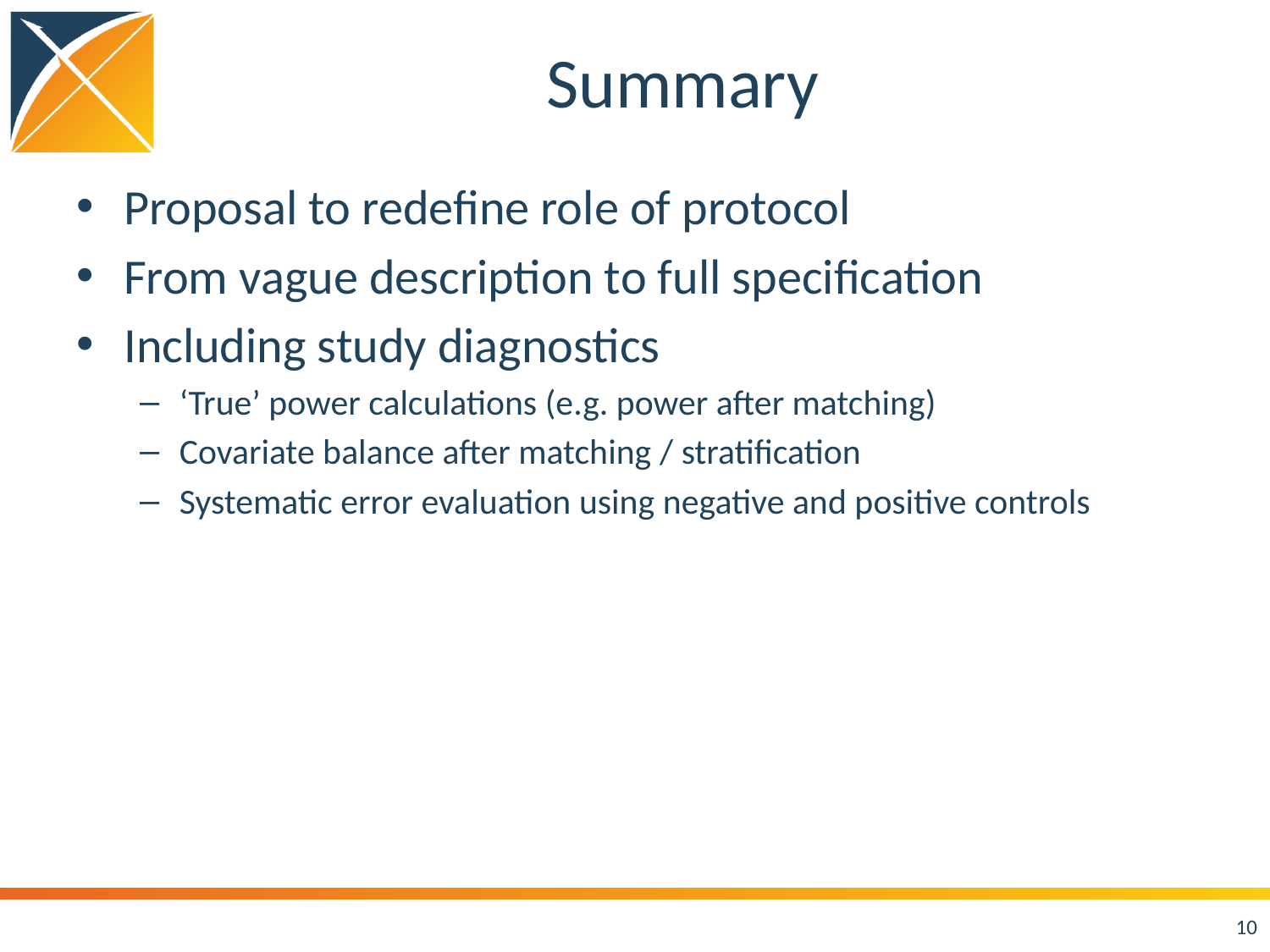

# Summary
Proposal to redefine role of protocol
From vague description to full specification
Including study diagnostics
‘True’ power calculations (e.g. power after matching)
Covariate balance after matching / stratification
Systematic error evaluation using negative and positive controls

10